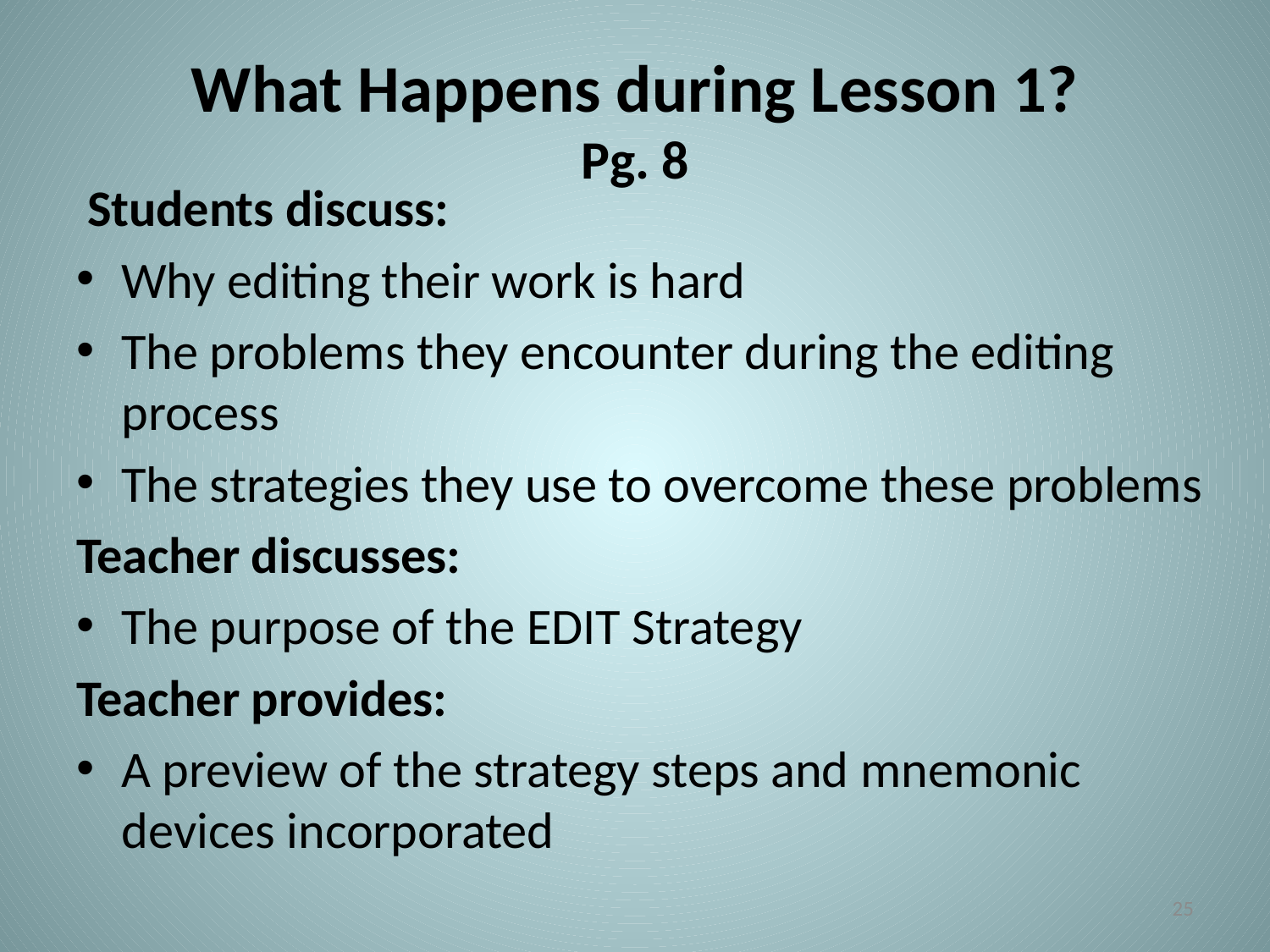

# What Happens during Lesson 1? Pg. 8
 Students discuss:
Why editing their work is hard
The problems they encounter during the editing process
The strategies they use to overcome these problems
Teacher discusses:
The purpose of the EDIT Strategy
Teacher provides:
A preview of the strategy steps and mnemonic devices incorporated
25